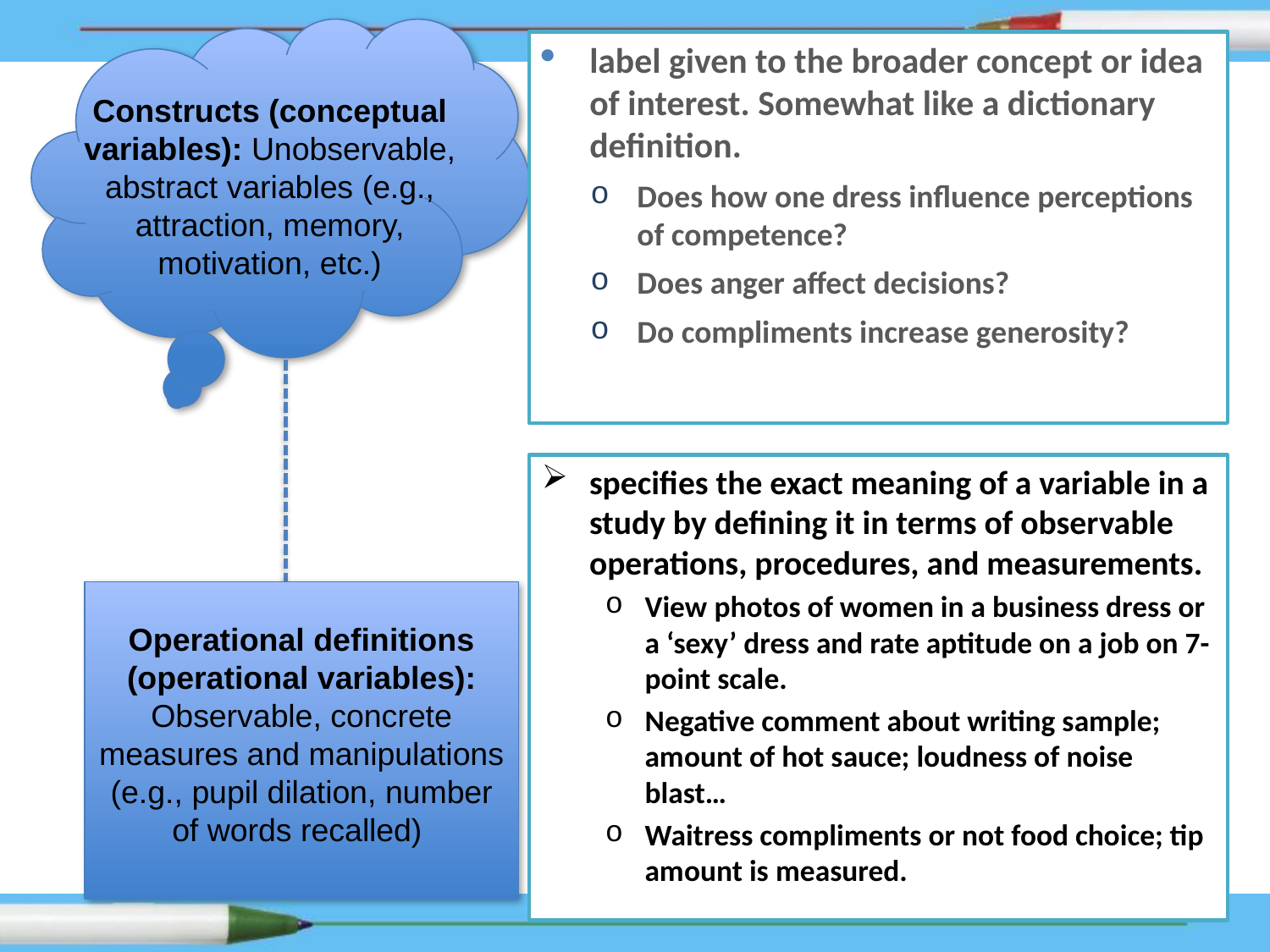

label given to the broader concept or idea of interest. Somewhat like a dictionary definition.
Does how one dress influence perceptions of competence?
Does anger affect decisions?
Do compliments increase generosity?
Constructs (conceptual variables): Unobservable, abstract variables (e.g., attraction, memory, motivation, etc.)
specifies the exact meaning of a variable in a study by defining it in terms of observable operations, procedures, and measurements.
View photos of women in a business dress or a ‘sexy’ dress and rate aptitude on a job on 7-point scale.
Negative comment about writing sample; amount of hot sauce; loudness of noise blast…
Waitress compliments or not food choice; tip amount is measured.

Operational definitions (operational variables): Observable, concrete measures and manipulations (e.g., pupil dilation, number of words recalled)